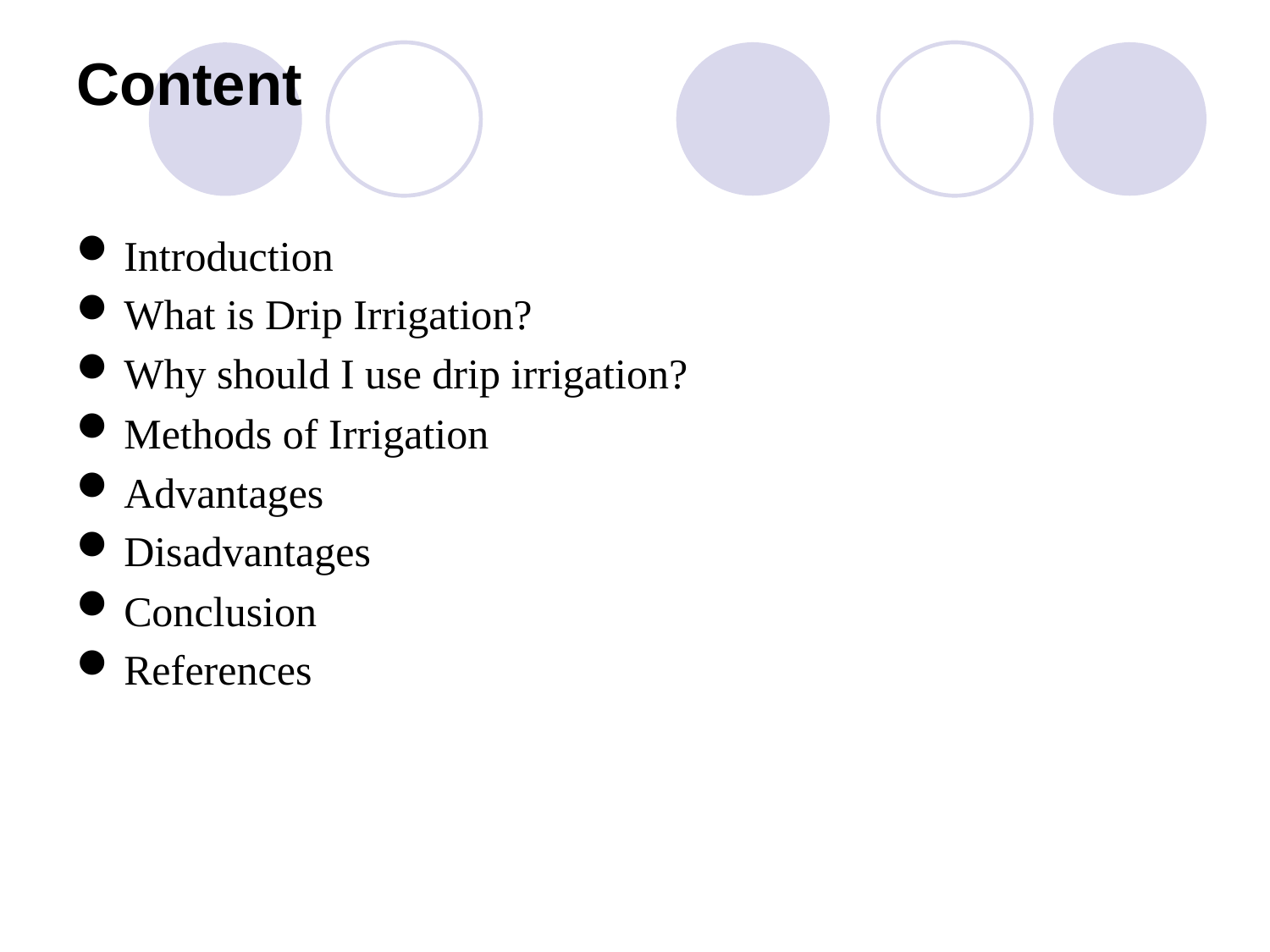

# Content
Introduction
What is Drip Irrigation?
Why should I use drip irrigation?
Methods of Irrigation
Advantages
Disadvantages
Conclusion
References